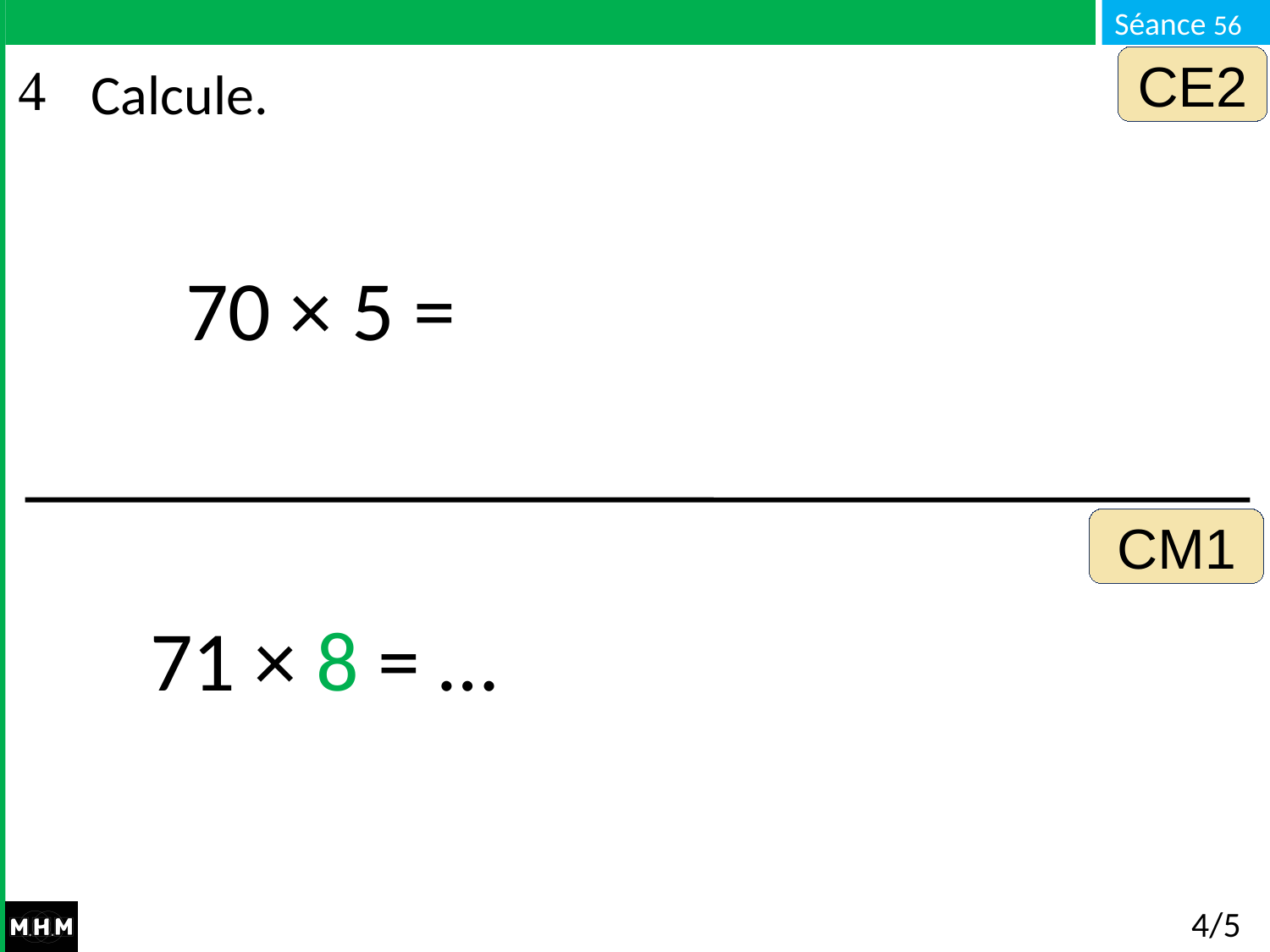

CE2
# Calcule.
70 × 5 =

CM1
71 × 8 = …
4/5